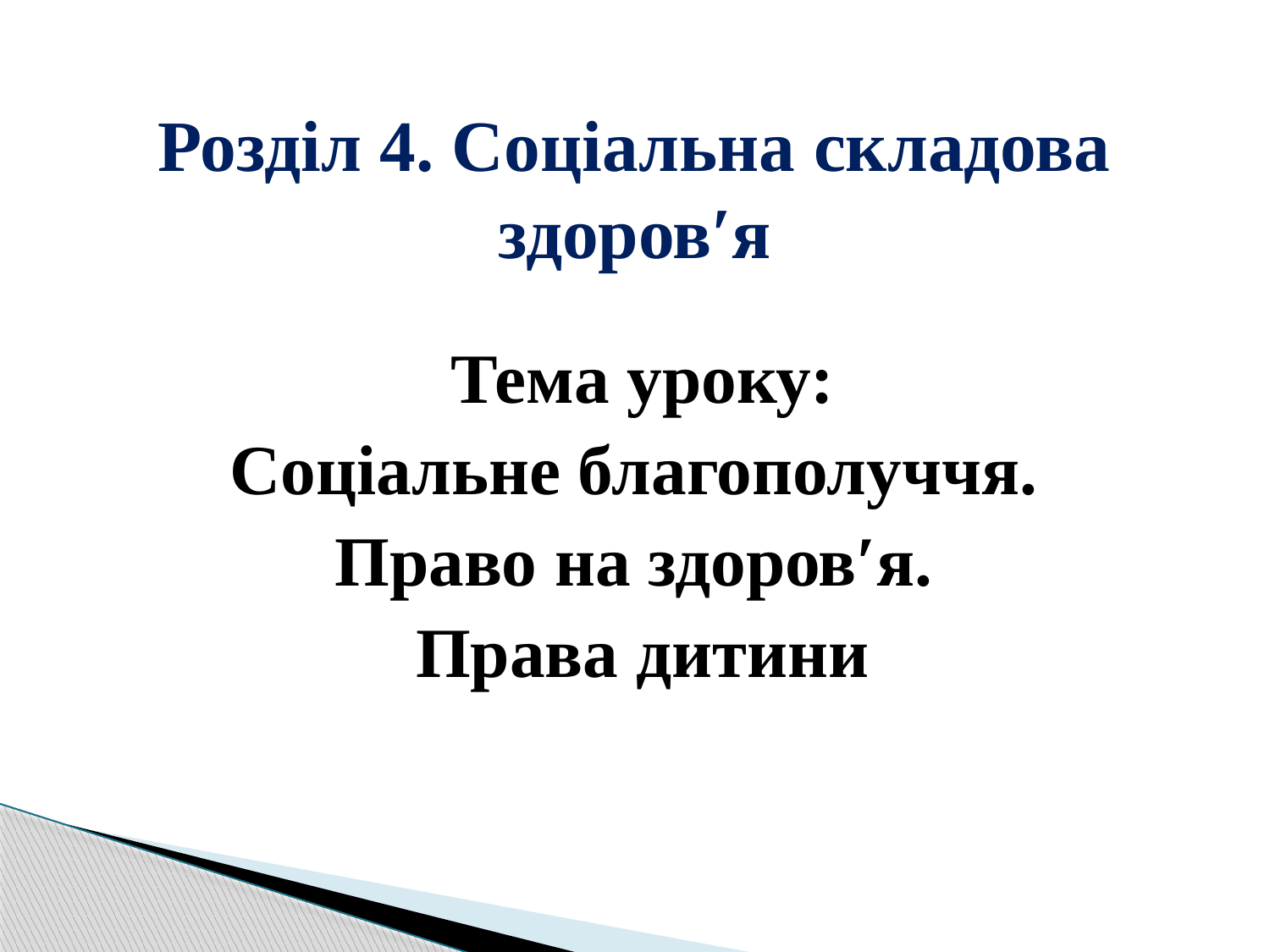

# Розділ 4. Соціальна складова здоров′я
Тема уроку:
Соціальне благополуччя.
Право на здоров′я.
Права дитини